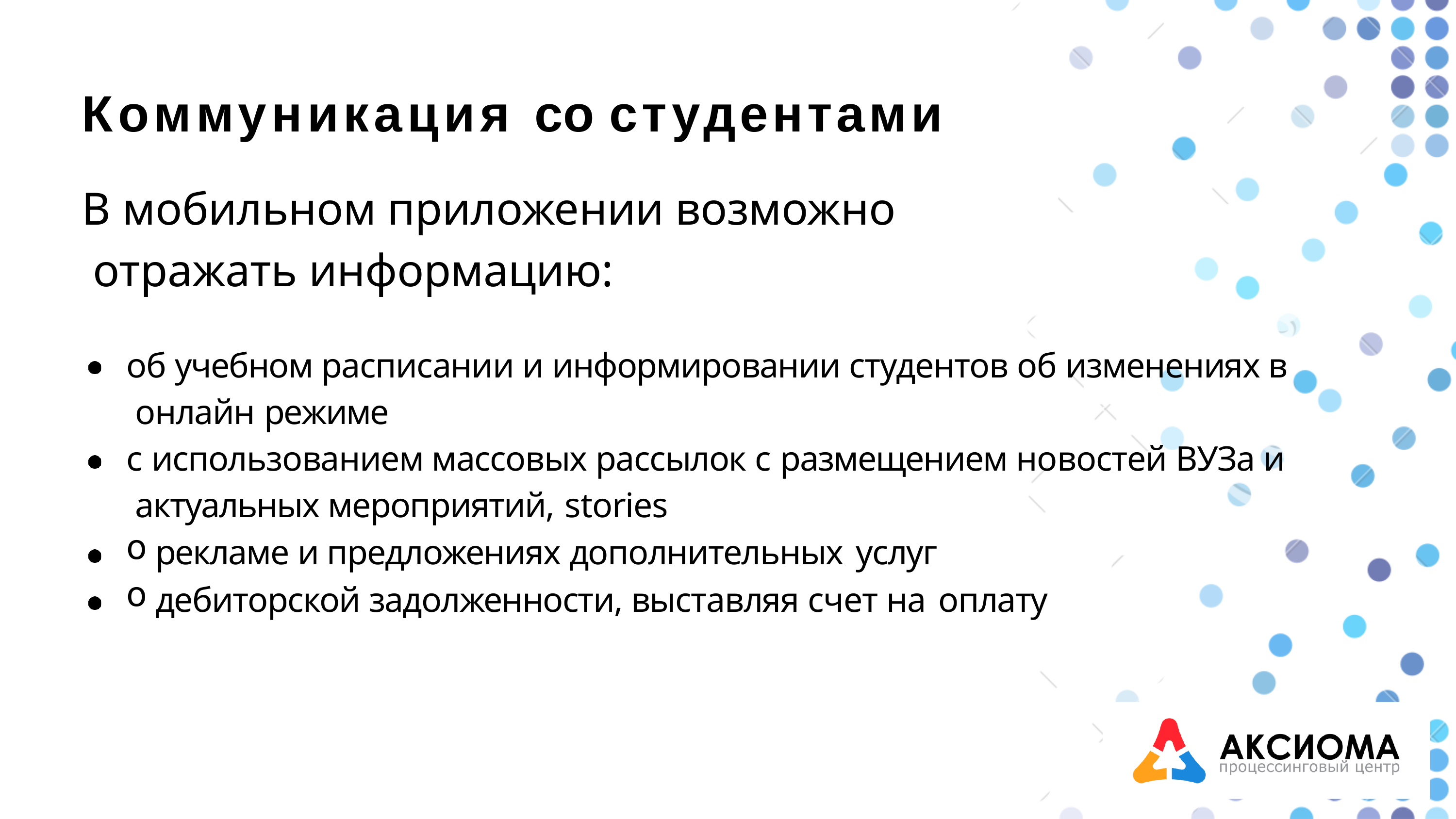

# Коммуникация со студентами
В мобильном приложении возможно  отражать информацию:
об учебном расписании и информировании студентов об изменениях в  онлайн режиме
с использованием массовых рассылок с размещением новостей ВУЗа и  актуальных мероприятий, stories
рекламе и предложениях дополнительных услуг
дебиторской задолженности, выставляя счет на оплату